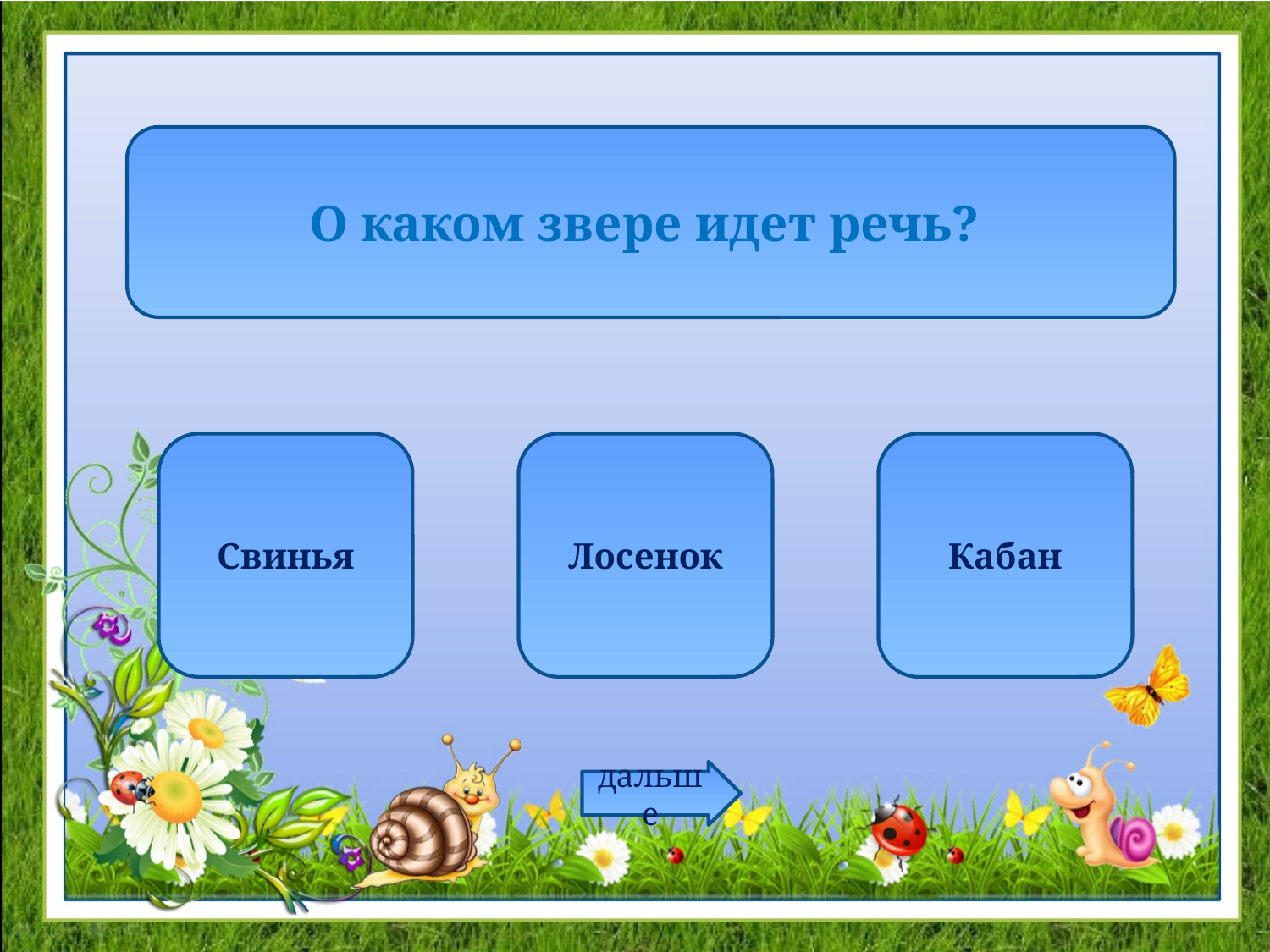

О каком звере идет речь?
Свинья
Лосенок
Кабан
дальше